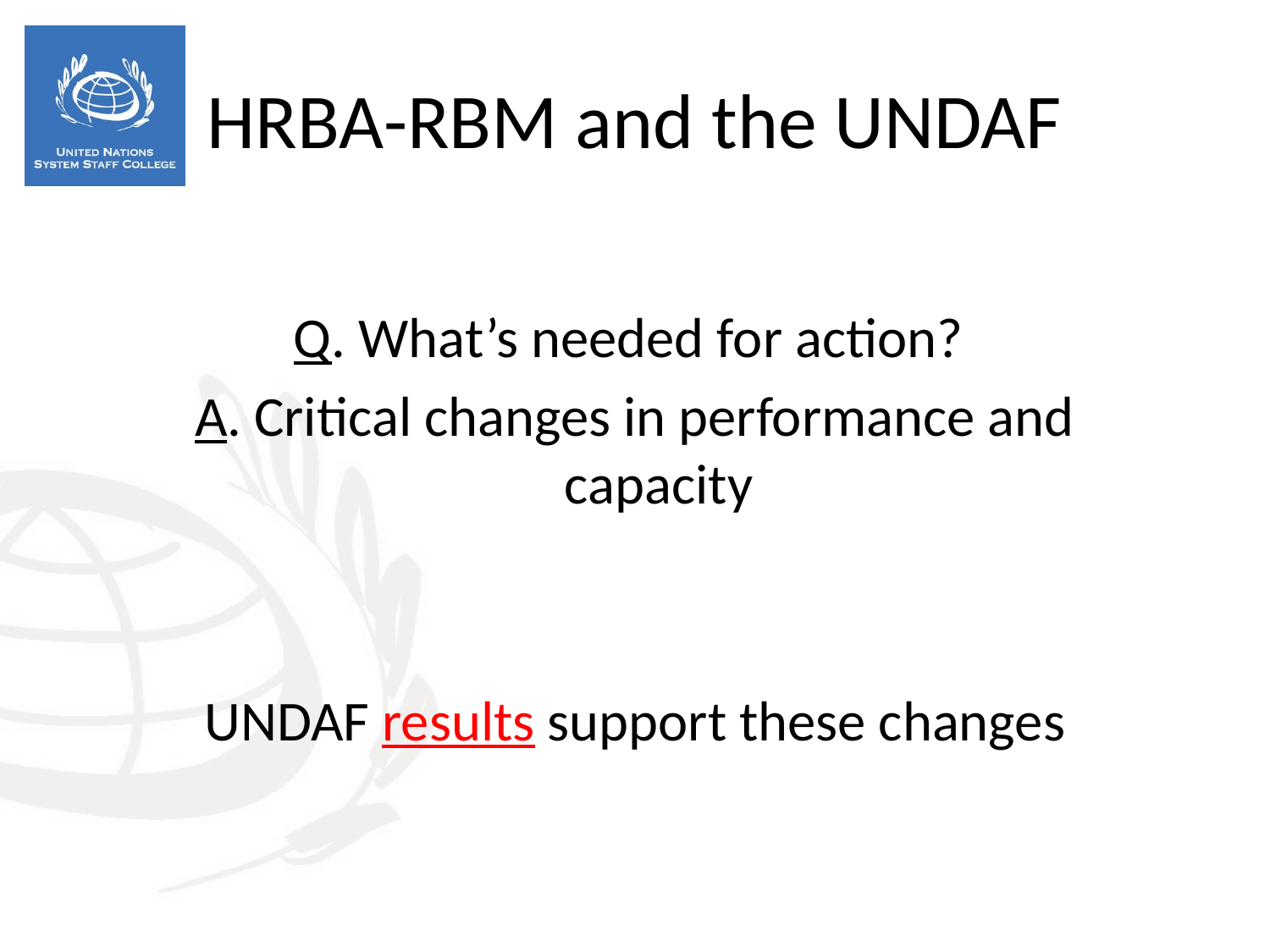

HRBA-RBM and the UNDAF
Q. What’s needed for action?
A. Critical changes in performance and capacity

UNDAF results support these changes